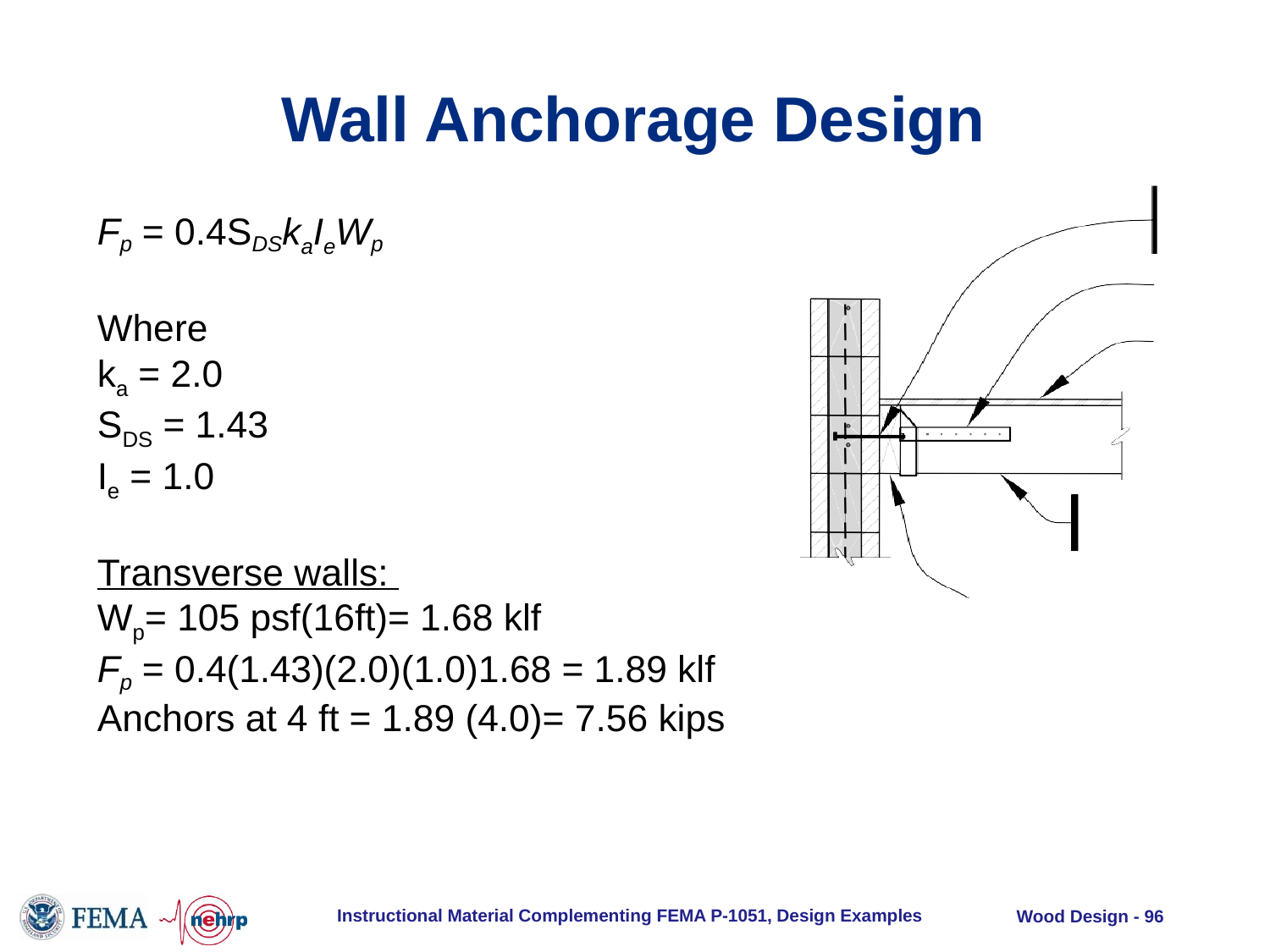

# Wall Anchorage Design

Fp = 0.4SDSkaIeWp

Where
ka = 2.0
SDS = 1.43
Ie = 1.0

Transverse walls:
Wp= 105 psf(16ft)= 1.68 klf
Fp = 0.4(1.43)(2.0)(1.0)1.68 = 1.89 klf
Anchors at 4 ft = 1.89 (4.0)= 7.56 kips